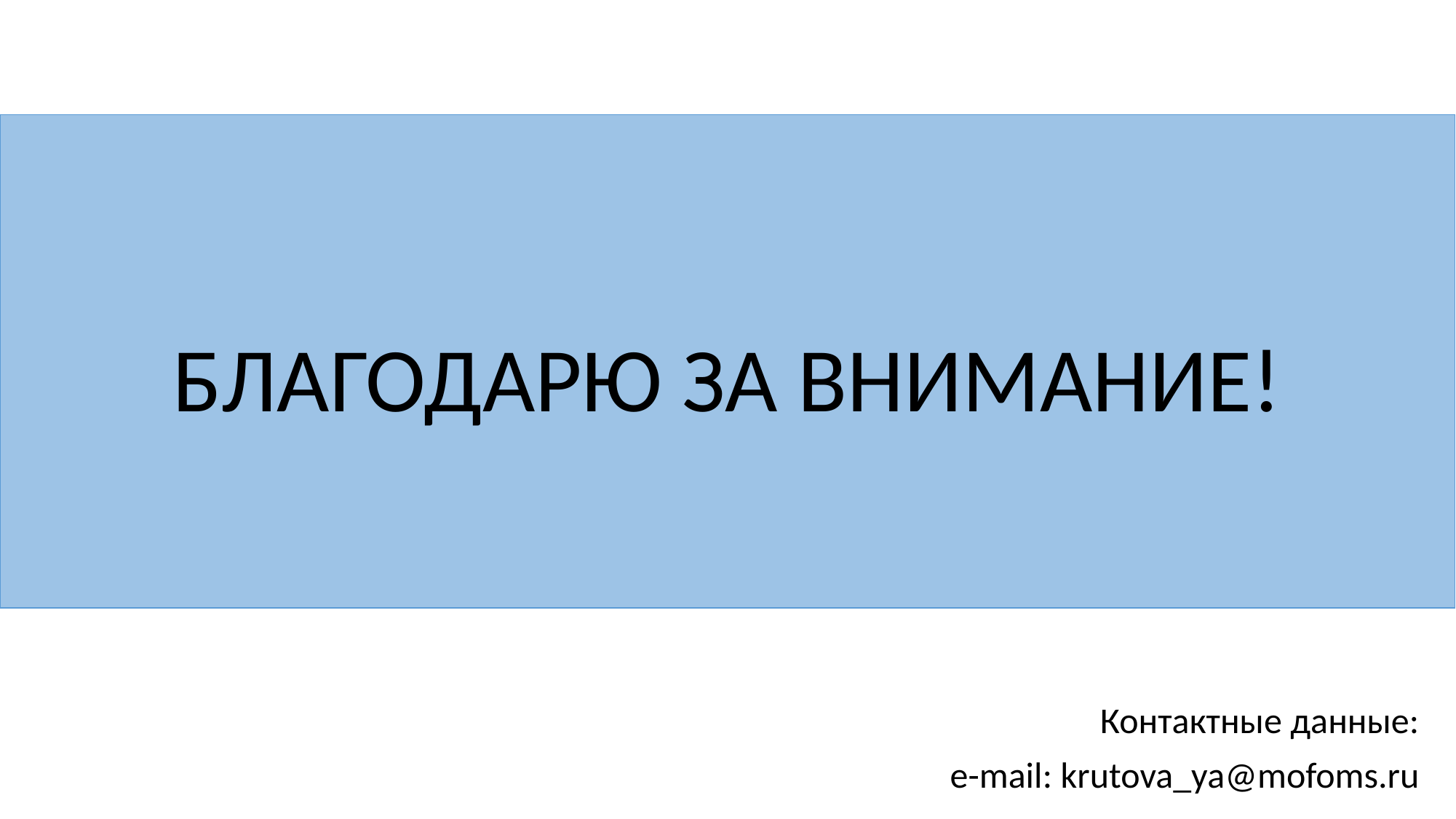

# БЛАГОДАРЮ ЗА ВНИМАНИЕ!
Контактные данные:
e-mail: krutova_ya@mofoms.ru